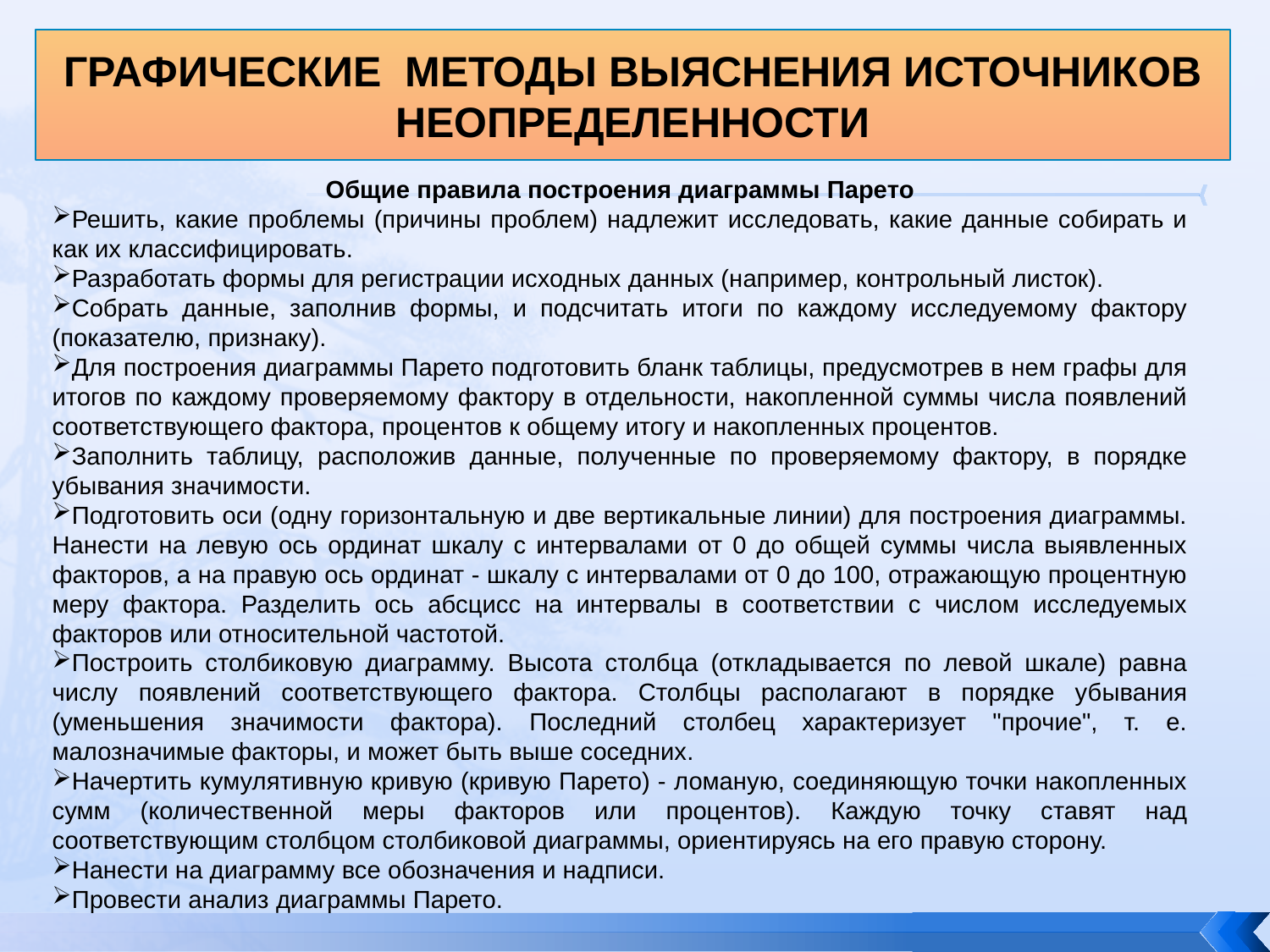

Графические  методы выяснения источников неопределенности
Общие правила построения диаграммы Парето
Решить, какие проблемы (причины проблем) надлежит исследовать, какие данные собирать и как их классифицировать.
Разработать формы для регистрации исходных данных (например, контрольный листок).
Собрать данные, заполнив формы, и подсчитать итоги по каждому исследуемому фактору (показателю, признаку).
Для построения диаграммы Парето подготовить бланк таблицы, предусмотрев в нем графы для итогов по каждому проверяемому фактору в отдельности, накопленной суммы числа появлений соответствующего фактора, процентов к общему итогу и накопленных процентов.
Заполнить таблицу, расположив данные, полученные по проверяемому фактору, в порядке убывания значимости.
Подготовить оси (одну горизонтальную и две вертикальные линии) для построения диаграммы. Нанести на левую ось ординат шкалу с интервалами от 0 до общей суммы числа выявленных факторов, а на правую ось ординат - шкалу с интервалами от 0 до 100, отражающую процентную меру фактора. Разделить ось абсцисс на интервалы в соответствии с числом исследуемых факторов или относительной частотой.
Построить столбиковую диаграмму. Высота столбца (откладывается по левой шкале) равна числу появлений соответствующего фактора. Столбцы располагают в порядке убывания (уменьшения значимости фактора). Последний столбец характеризует "прочие", т. е. малозначимые факторы, и может быть выше соседних.
Начертить кумулятивную кривую (кривую Парето) - ломаную, соединяющую точки накопленных сумм (количественной меры факторов или процентов). Каждую точку ставят над соответствующим столбцом столбиковой диаграммы, ориентируясь на его правую сторону.
Нанести на диаграмму все обозначения и надписи.
Провести анализ диаграммы Парето.